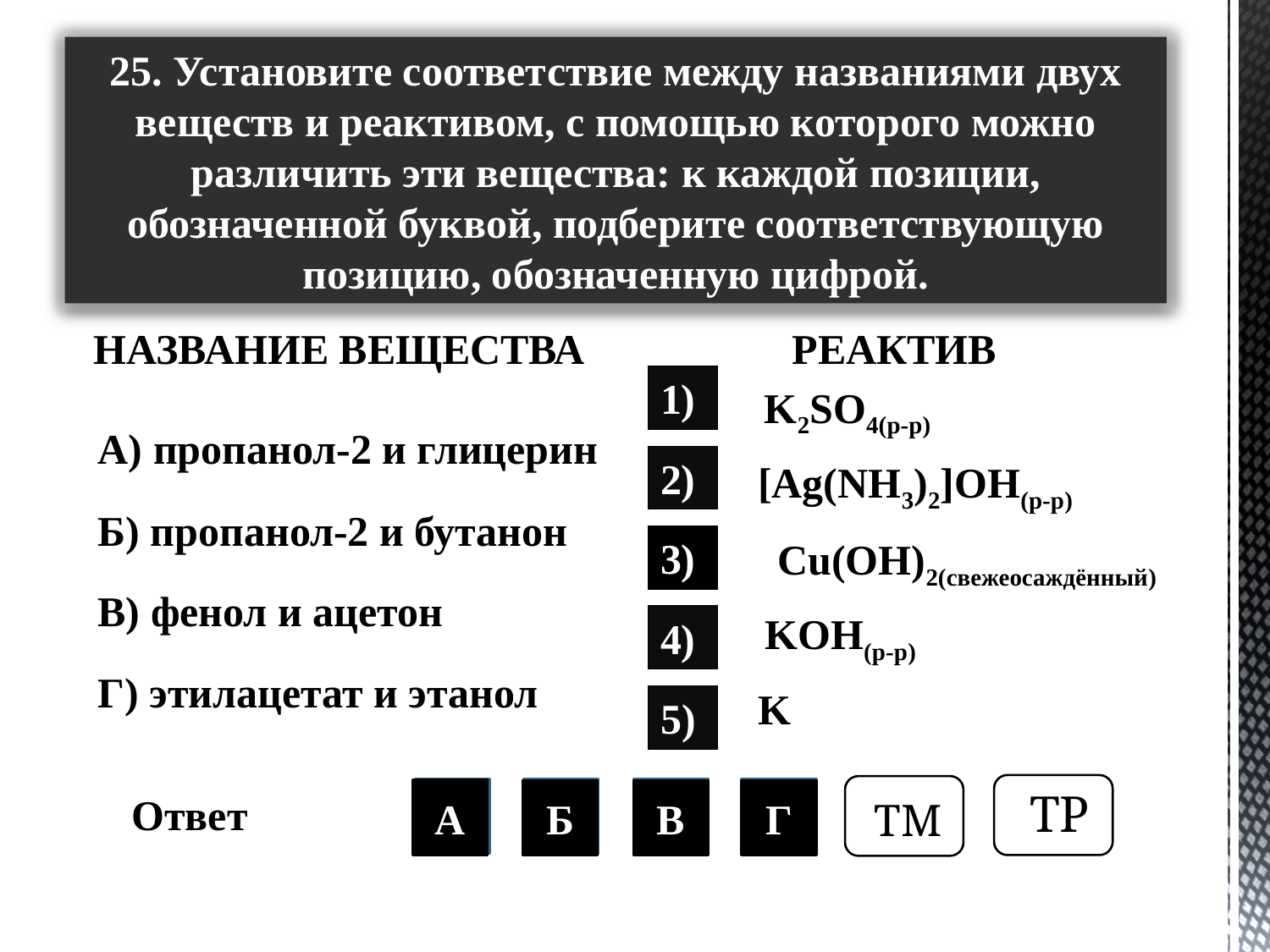

25. Установите соответствие между названиями двух веществ и реактивом, с помощью которого можно различить эти вещества: к каждой позиции, обозначенной буквой, подберите соответствующую позицию, обозначенную цифрой.
    НАЗВАНИЕ ВЕЩЕСТВА	          РЕАКТИВ
1)
K2SO4(р-р)
А) пропанол-2 и глицерин
Б) пропанол-2 и бутанон

В) фенол и ацетон

Г) этилацетат и этанол
2)
[Ag(NH3)2]OH(р-р)
3)
Cu(OH)2(свежеосаждённый)
KOH(р-р)
4)
K
5)
ТР
ТМ
3
5
5
5
А
Б
В
Г
   Ответ